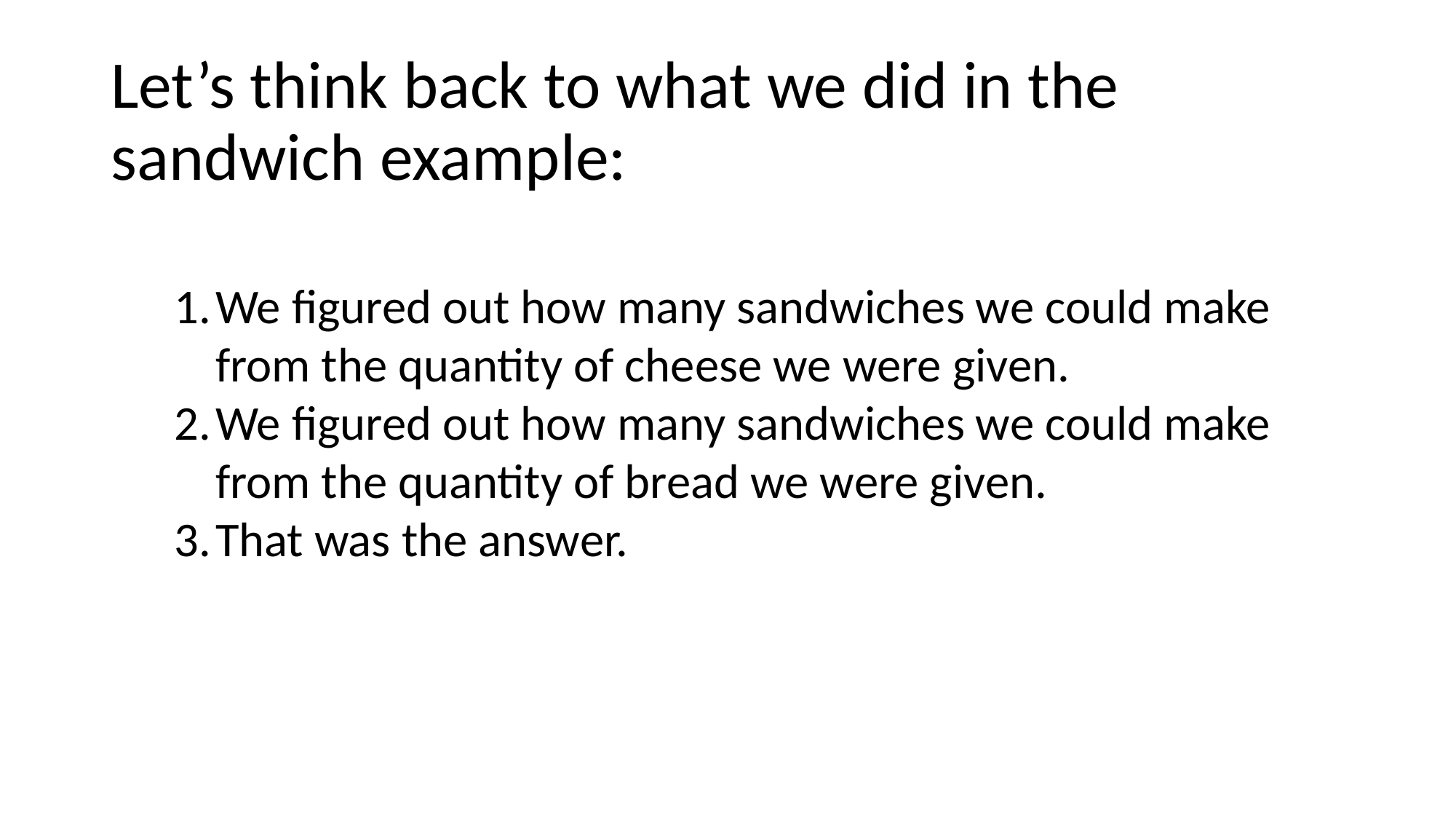

# Let’s think back to what we did in the sandwich example:
We figured out how many sandwiches we could make from the quantity of cheese we were given.
We figured out how many sandwiches we could make from the quantity of bread we were given.
That was the answer.